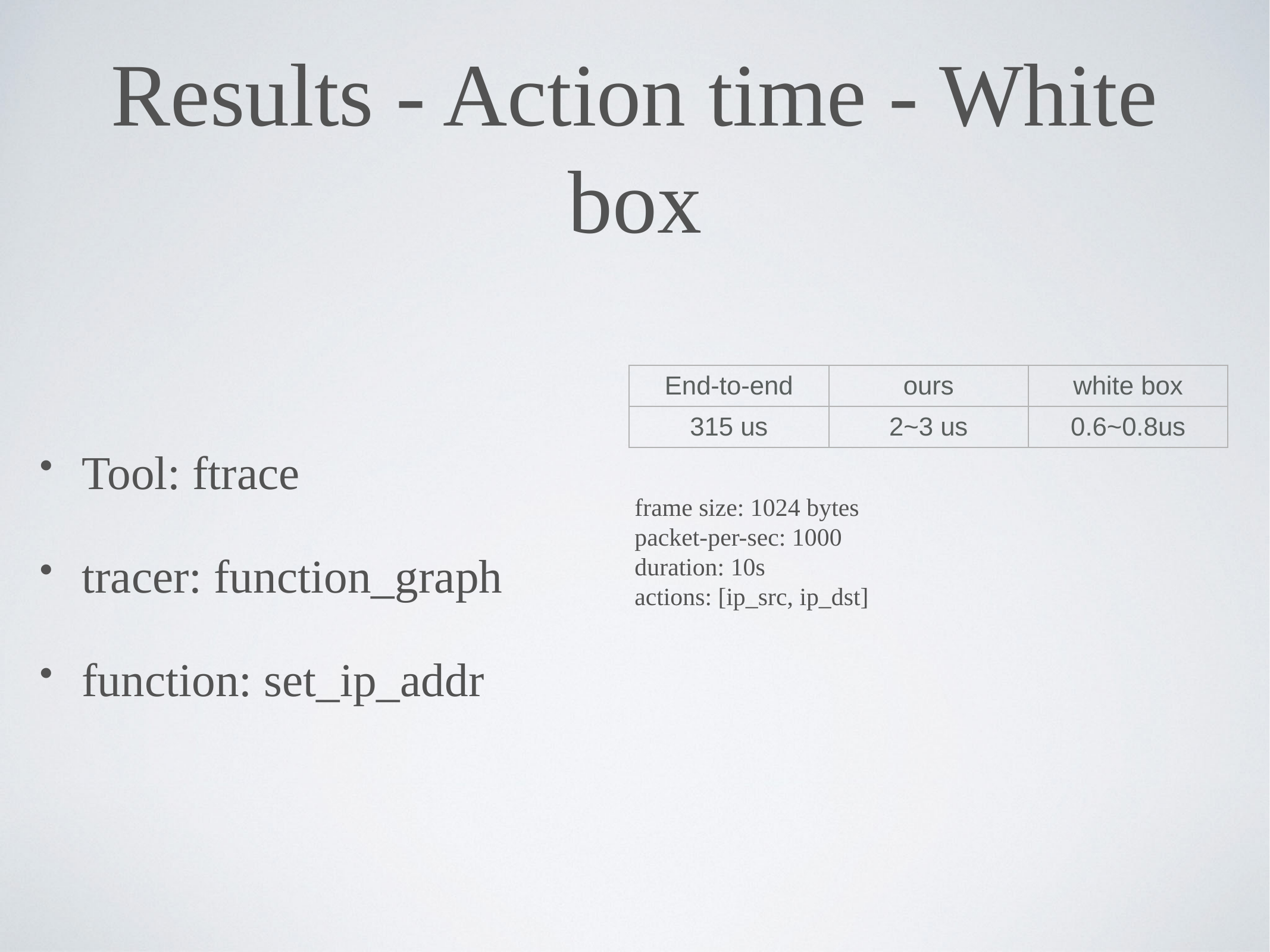

35
# Results - Action time - White box
Tool: ftrace
tracer: function_graph
function: set_ip_addr
| End-to-end | ours | white box |
| --- | --- | --- |
| 315 us | 2~3 us | 0.6~0.8us |
frame size: 1024 bytes
packet-per-sec: 1000
duration: 10s
actions: [ip_src, ip_dst]